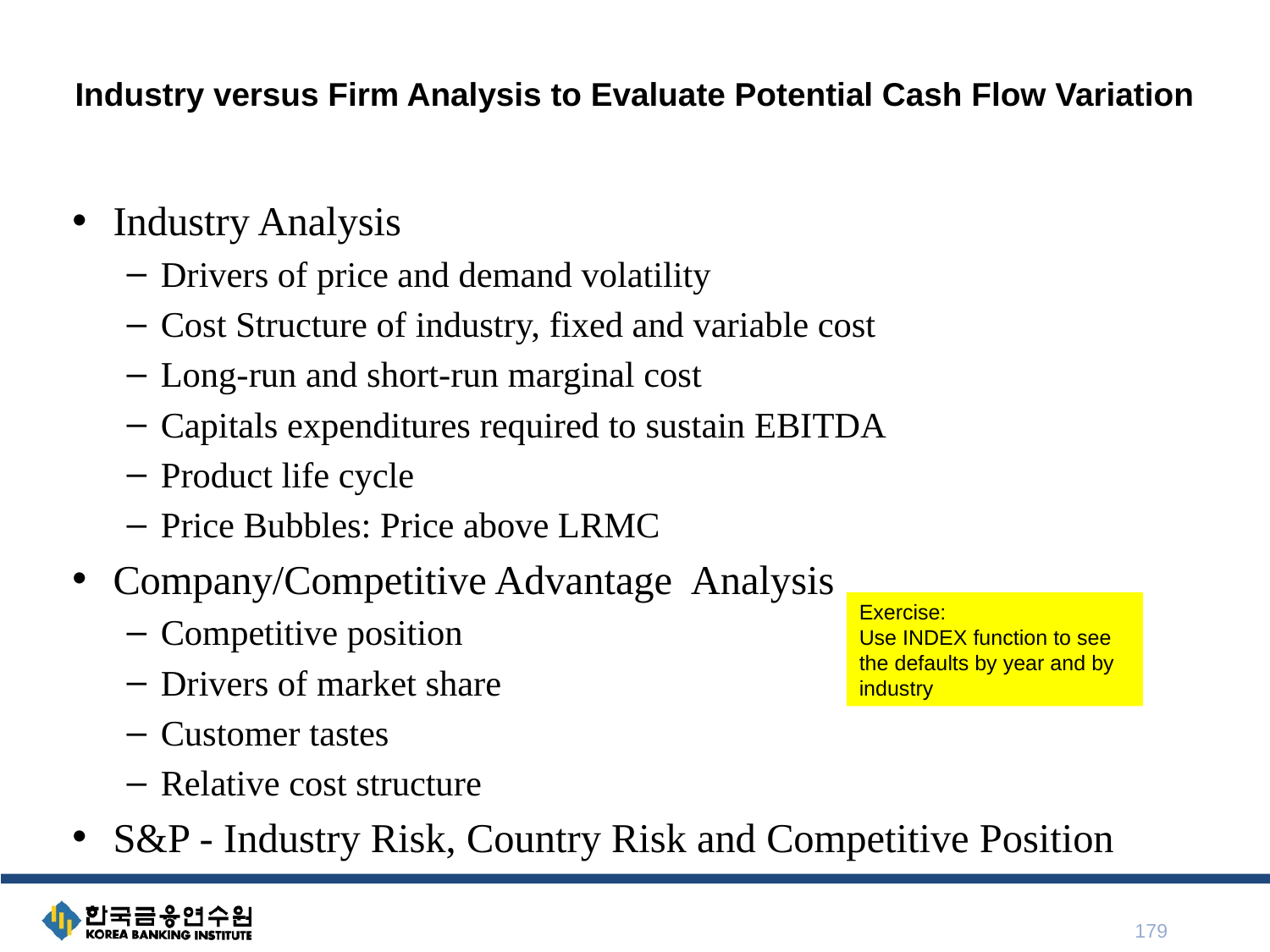

# Industry versus Firm Analysis to Evaluate Potential Cash Flow Variation
Industry Analysis
Drivers of price and demand volatility
Cost Structure of industry, fixed and variable cost
Long-run and short-run marginal cost
Capitals expenditures required to sustain EBITDA
Product life cycle
Price Bubbles: Price above LRMC
Company/Competitive Advantage  Analysis
Competitive position
Drivers of market share
Customer tastes
Relative cost structure
S&P - Industry Risk, Country Risk and Competitive Position

Exercise:
Use INDEX function to see the defaults by year and by industry
179